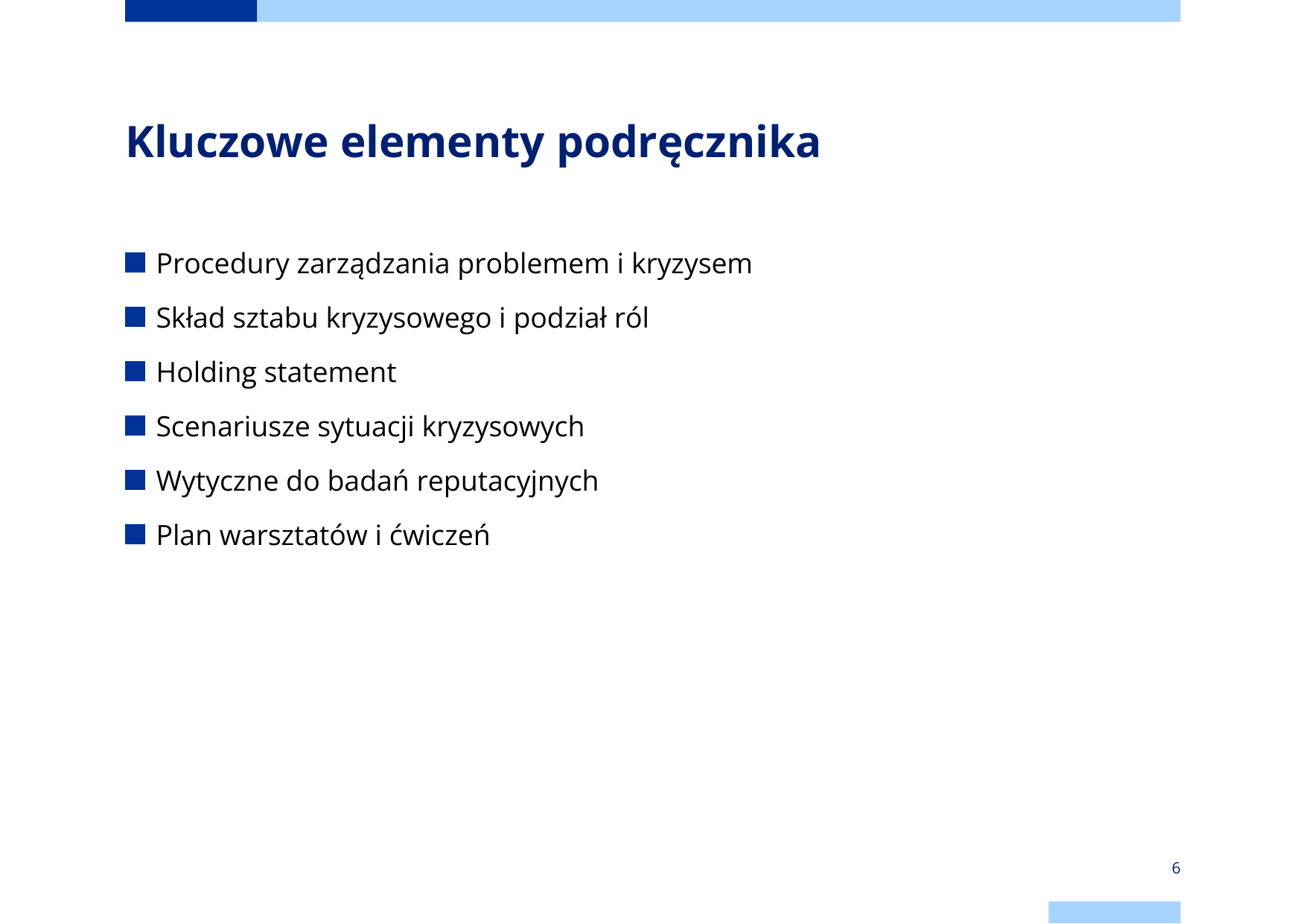

# Kluczowe elementy podręcznika
Procedury zarządzania problemem i kryzysem
Skład sztabu kryzysowego i podział ról
Holding statement
Scenariusze sytuacji kryzysowych
Wytyczne do badań reputacyjnych
Plan warsztatów i ćwiczeń
6